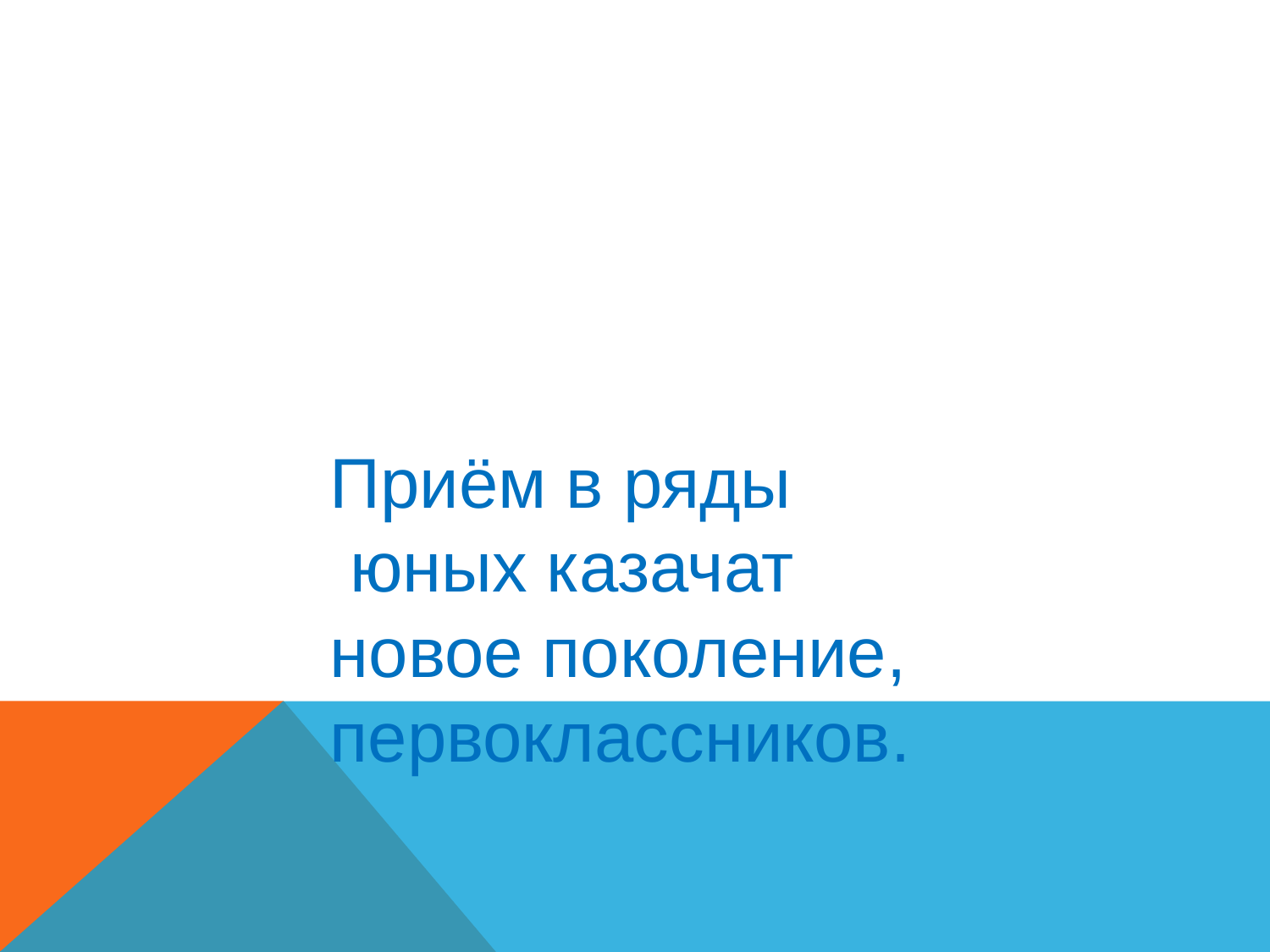

Приём в ряды  юных казачат новое поколение, первоклассников.